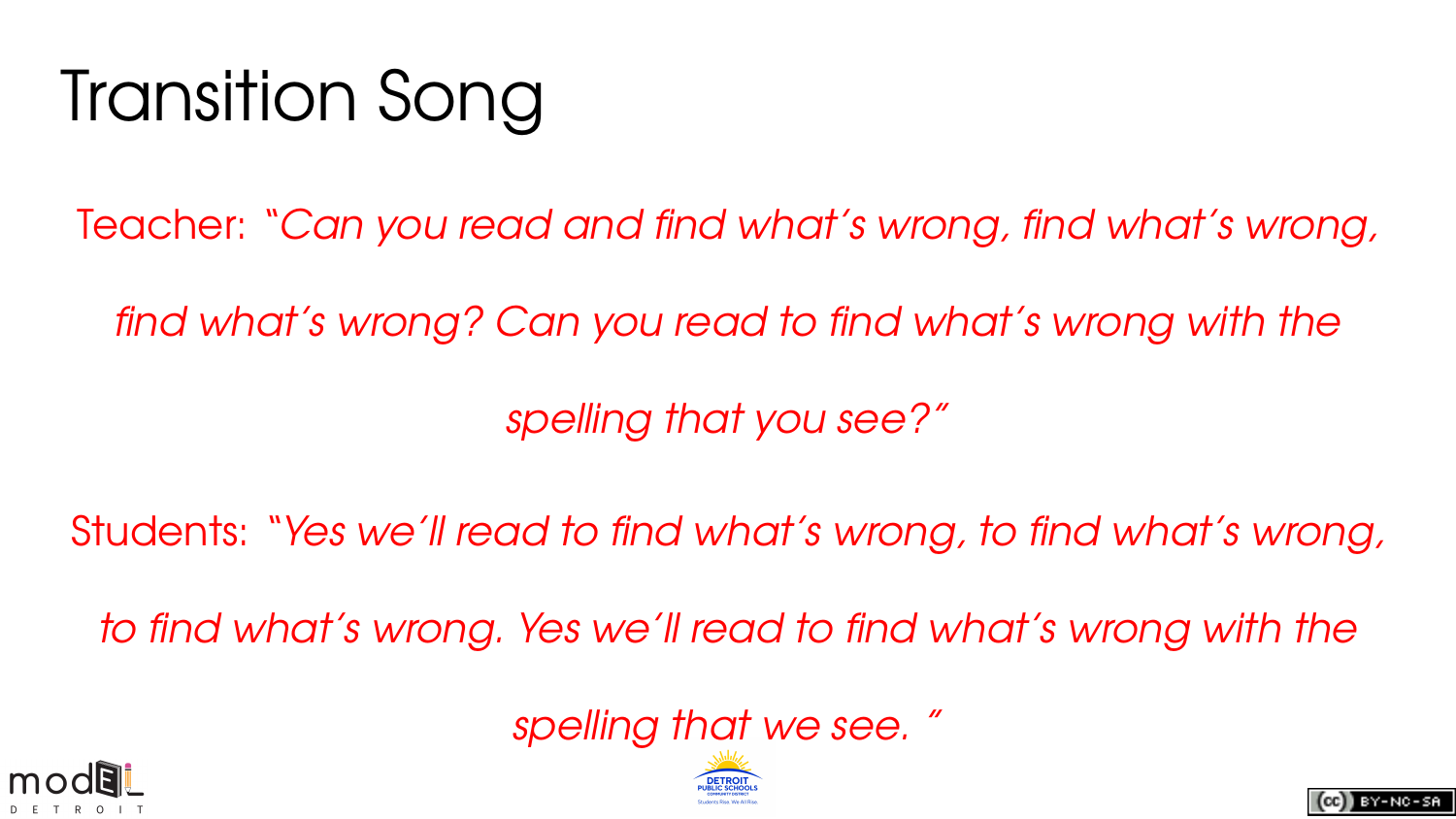

# Transition Song
Teacher: “Can you read and find what’s wrong, find what’s wrong, find what’s wrong? Can you read to find what’s wrong with the spelling that you see?”
Students: “Yes we’ll read to find what’s wrong, to find what’s wrong, to find what’s wrong. Yes we’ll read to find what’s wrong with the spelling that we see. ”